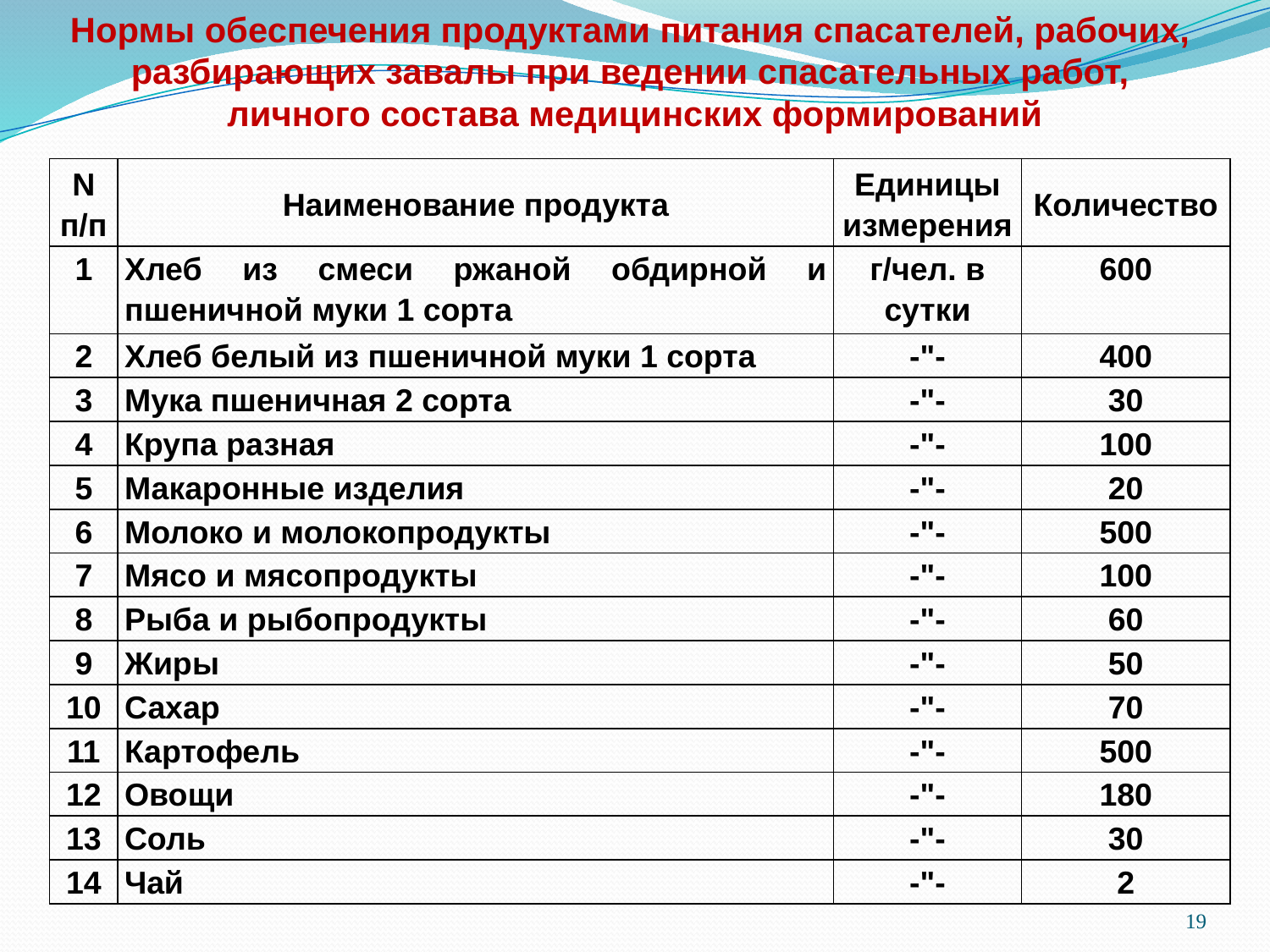

Нормы обеспечения продуктами питания спасателей, рабочих,
разбирающих завалы при ведении спасательных работ,
личного состава медицинских формирований
| N п/п | Наименование продукта | Единицы измерения | Количество |
| --- | --- | --- | --- |
| 1 | Хлеб из смеси ржаной обдирной и пшеничной муки 1 сорта | г/чел. в сутки | 600 |
| 2 | Хлеб белый из пшеничной муки 1 сорта | -"- | 400 |
| 3 | Мука пшеничная 2 сорта | -"- | 30 |
| 4 | Крупа разная | -"- | 100 |
| 5 | Макаронные изделия | -"- | 20 |
| 6 | Молоко и молокопродукты | -"- | 500 |
| 7 | Мясо и мясопродукты | -"- | 100 |
| 8 | Рыба и рыбопродукты | -"- | 60 |
| 9 | Жиры | -"- | 50 |
| 10 | Сахар | -"- | 70 |
| 11 | Картофель | -"- | 500 |
| 12 | Овощи | -"- | 180 |
| 13 | Соль | -"- | 30 |
| 14 | Чай | -"- | 2 |
19